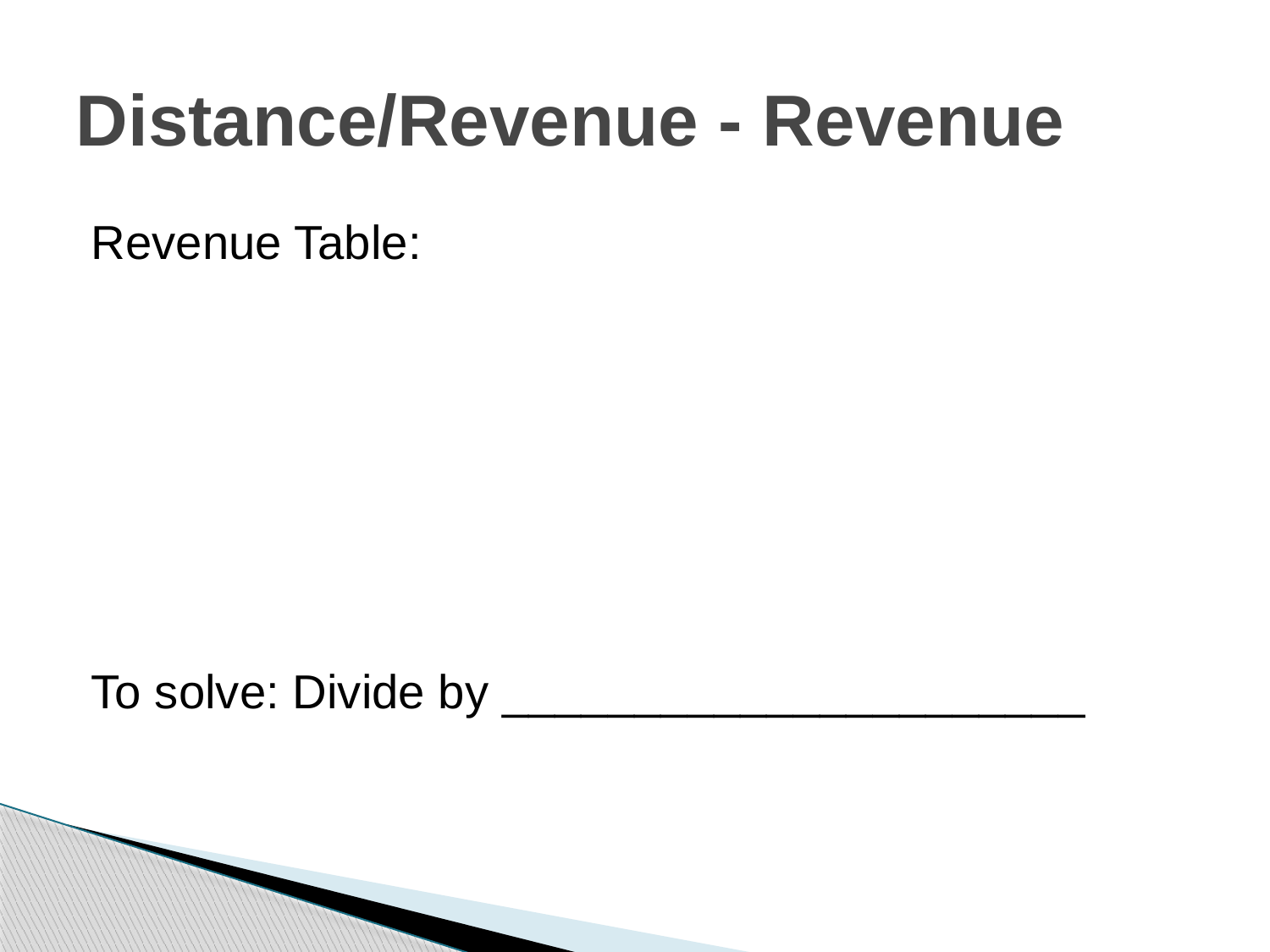

# Distance/Revenue - Revenue
Revenue Table:

To solve: Divide by ______________________